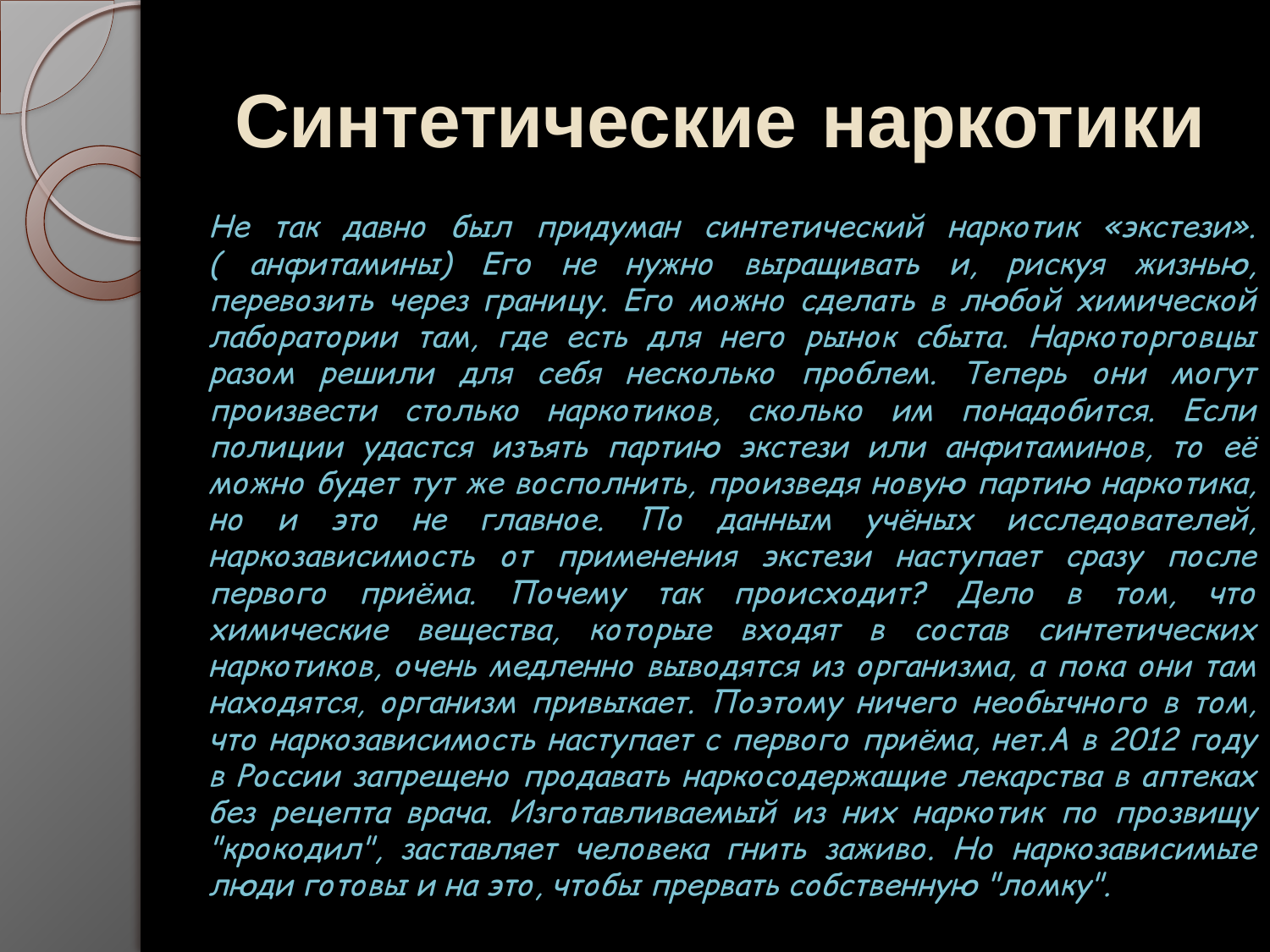

# Синтетические наркотики
Не так давно был придуман синтетический наркотик «экстези».( анфитамины) Его не нужно выращивать и, рискуя жизнью, перевозить через границу. Его можно сделать в любой химической лаборатории там, где есть для него рынок сбыта. Наркоторговцы разом решили для себя несколько проблем. Теперь они могут произвести столько наркотиков, сколько им понадобится. Если полиции удастся изъять партию экстези или анфитаминов, то её можно будет тут же восполнить, произведя новую партию наркотика, но и это не главное. По данным учёных исследователей, наркозависимость от применения экстези наступает сразу после первого приёма. Почему так происходит? Дело в том, что химические вещества, которые входят в состав синтетических наркотиков, очень медленно выводятся из организма, а пока они там находятся, организм привыкает. Поэтому ничего необычного в том, что наркозависимость наступает с первого приёма, нет.А в 2012 году в России запрещено продавать наркосодержащие лекарства в аптеках без рецепта врача. Изготавливаемый из них наркотик по прозвищу "крокодил", заставляет человека гнить заживо. Но наркозависимые люди готовы и на это, чтобы прервать собственную "ломку".